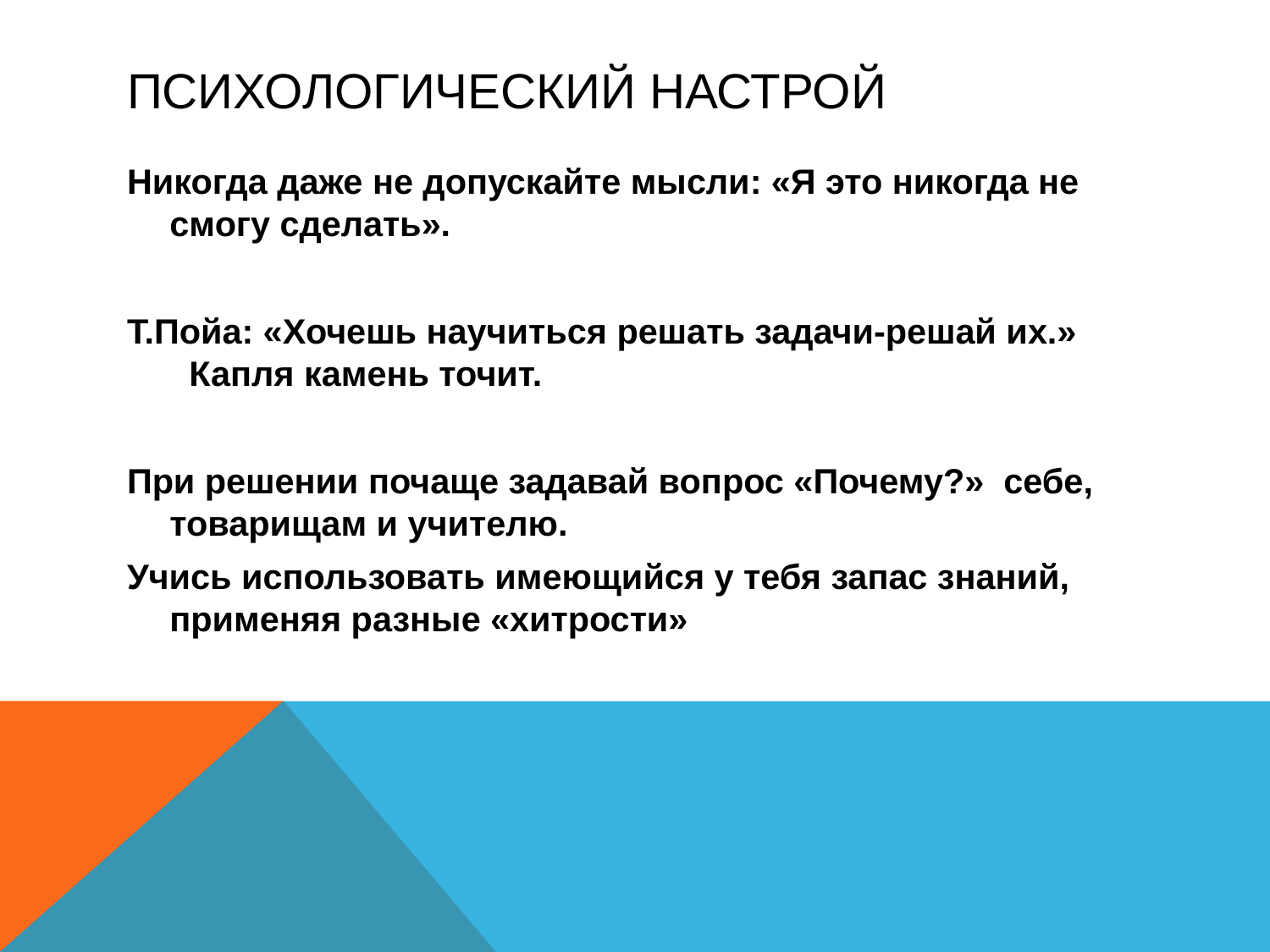

# Психологический настрой
Никогда даже не допускайте мысли: «Я это никогда не смогу сделать».

Т.Пойа: «Хочешь научиться решать задачи-решай их.»          Капля камень точит.

При решении почаще задавай вопрос «Почему?»  себе, товарищам и учителю.
Учись использовать имеющийся у тебя запас знаний, применяя разные «хитрости»